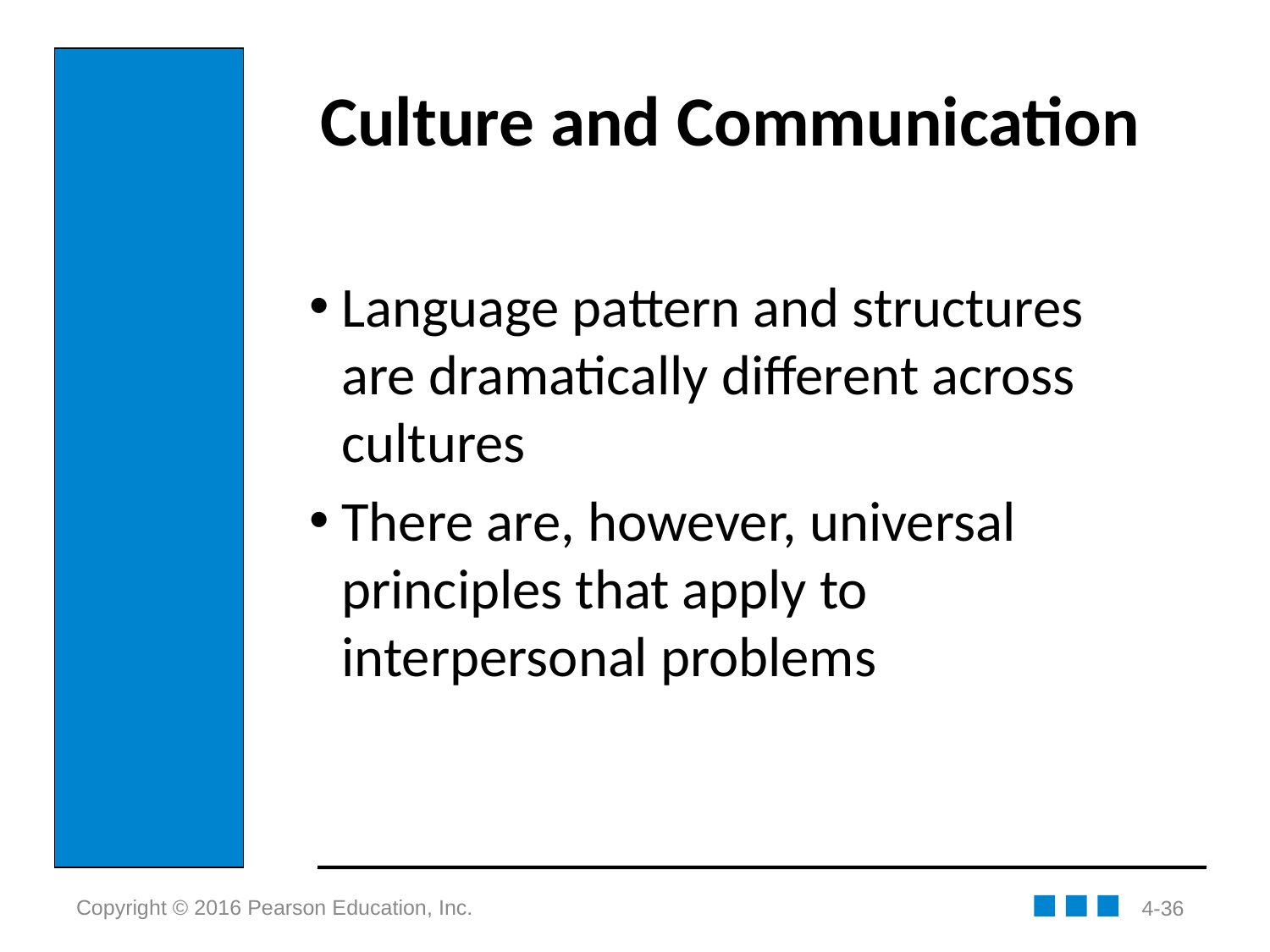

# Culture and Communication

Language pattern and structures are dramatically different across cultures
There are, however, universal principles that apply to interpersonal problems

4-36
Copyright © 2016 Pearson Education, Inc.